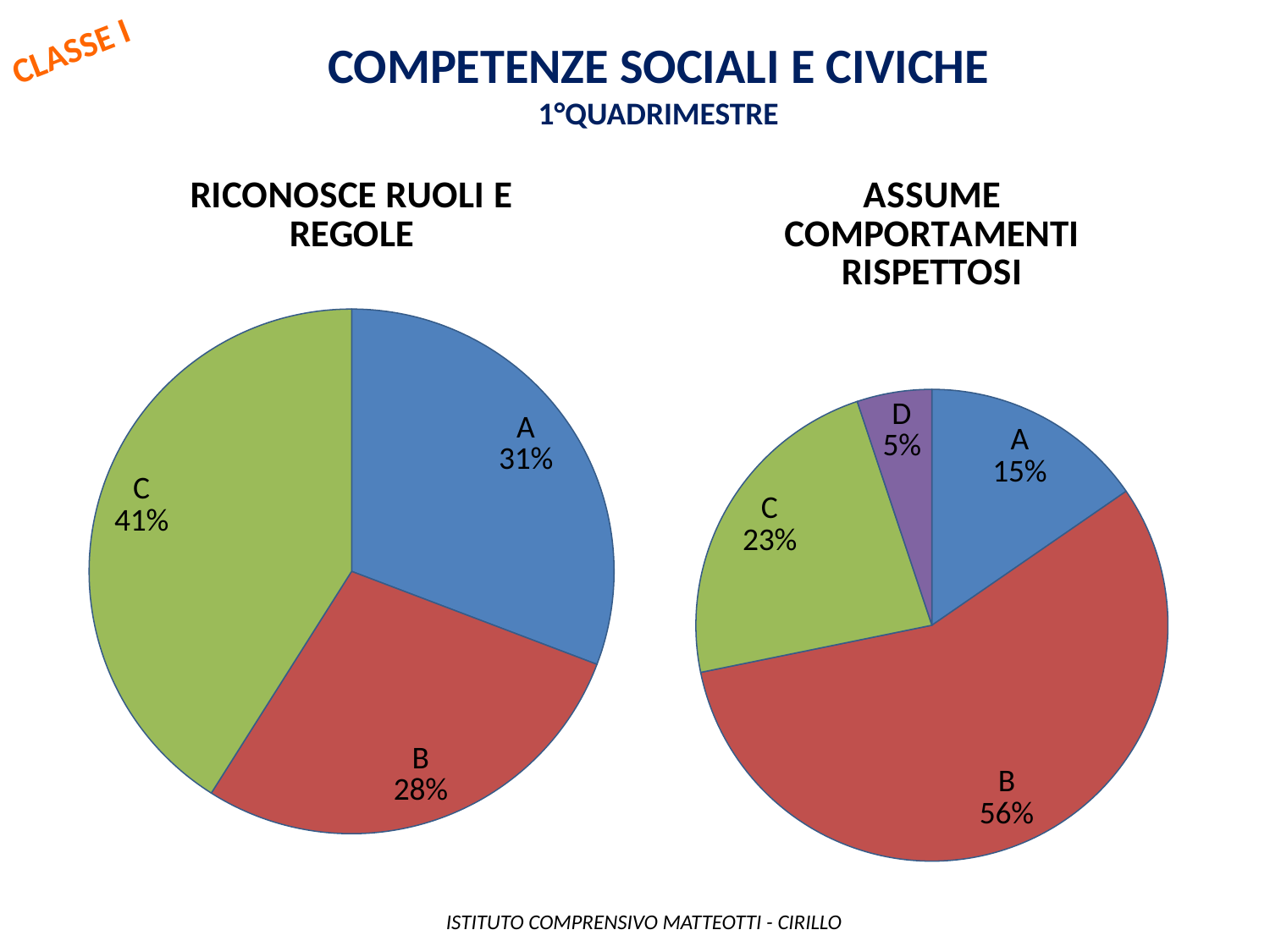

CLASSE I
Competenze sociali e civiche
1°QUADRIMESTRE

### Chart: RICONOSCE RUOLI E REGOLE

| Category |  |
|---|---|
| A | 12.0 |
| B | 11.0 |
| C | 16.0 |
| D | None |

### Chart: ASSUME COMPORTAMENTI RISPETTOSI

| Category |  |
|---|---|
| A | 6.0 |
| B | 22.0 |
| C | 9.0 |
| D | 2.0 |
 ISTITUTO COMPRENSIVO MATTEOTTI - CIRILLO